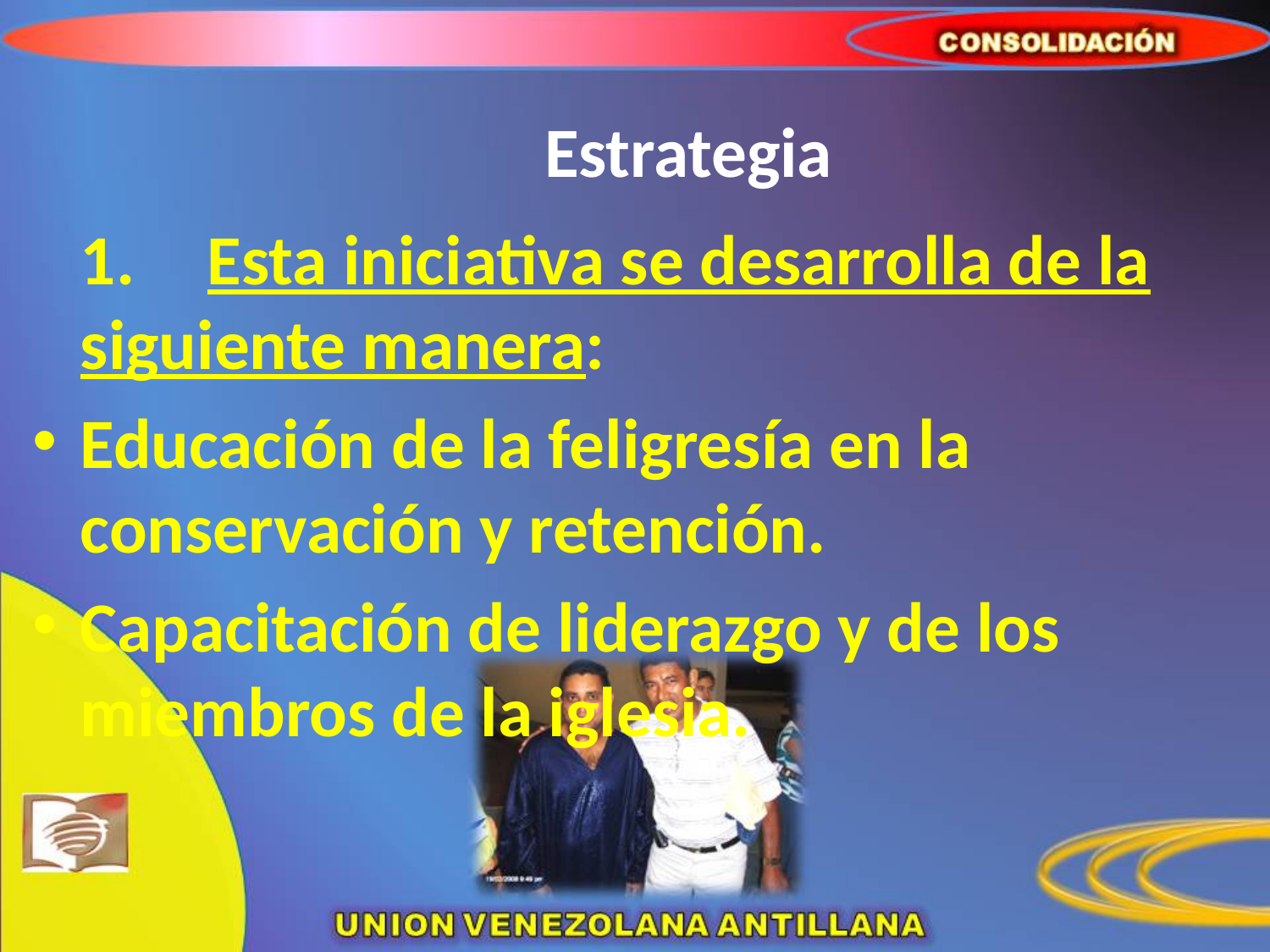

# Estrategia
	1.	Esta iniciativa se desarrolla de la siguiente manera:
Educación de la feligresía en la conservación y retención.
Capacitación de liderazgo y de los miembros de la iglesia.